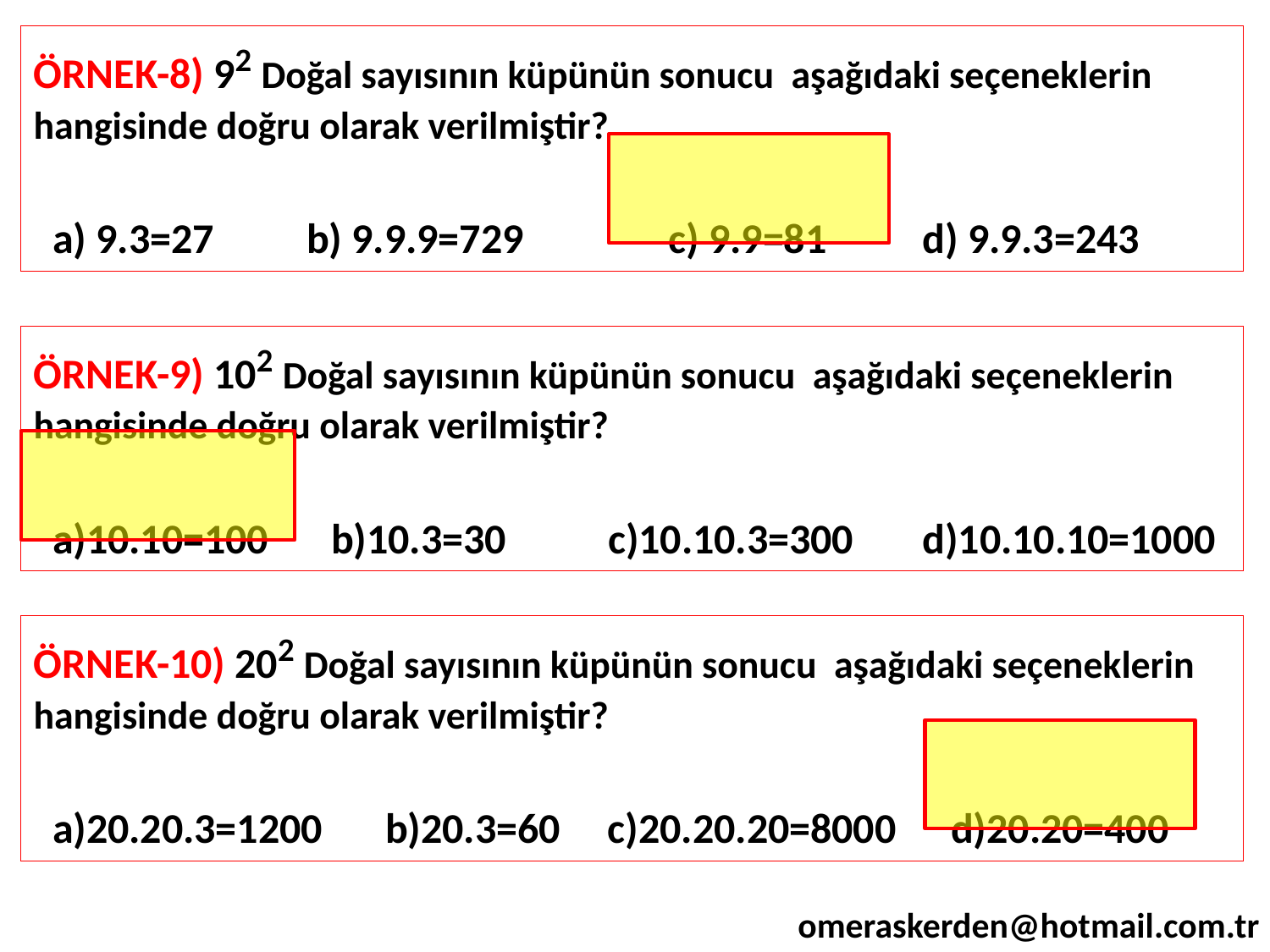

ÖRNEK-8) 92 Doğal sayısının küpünün sonucu  aşağıdaki seçeneklerin hangisinde doğru olarak verilmiştir?

  a) 9.3=27  	  b) 9.9.9=729 		c) 9.9=81  	d) 9.9.3=243

ÖRNEK-9) 102 Doğal sayısının küpünün sonucu  aşağıdaki seçeneklerin hangisinde doğru olarak verilmiştir?

  a)10.10=100       b)10.3=30	       c)10.10.3=300  	d)10.10.10=1000

ÖRNEK-10) 202 Doğal sayısının küpünün sonucu  aşağıdaki seçeneklerin hangisinde doğru olarak verilmiştir?

  a)20.20.3=1200       b)20.3=60     c)20.20.20=8000  	   d)20.20=400

omeraskerden@hotmail.com.tr